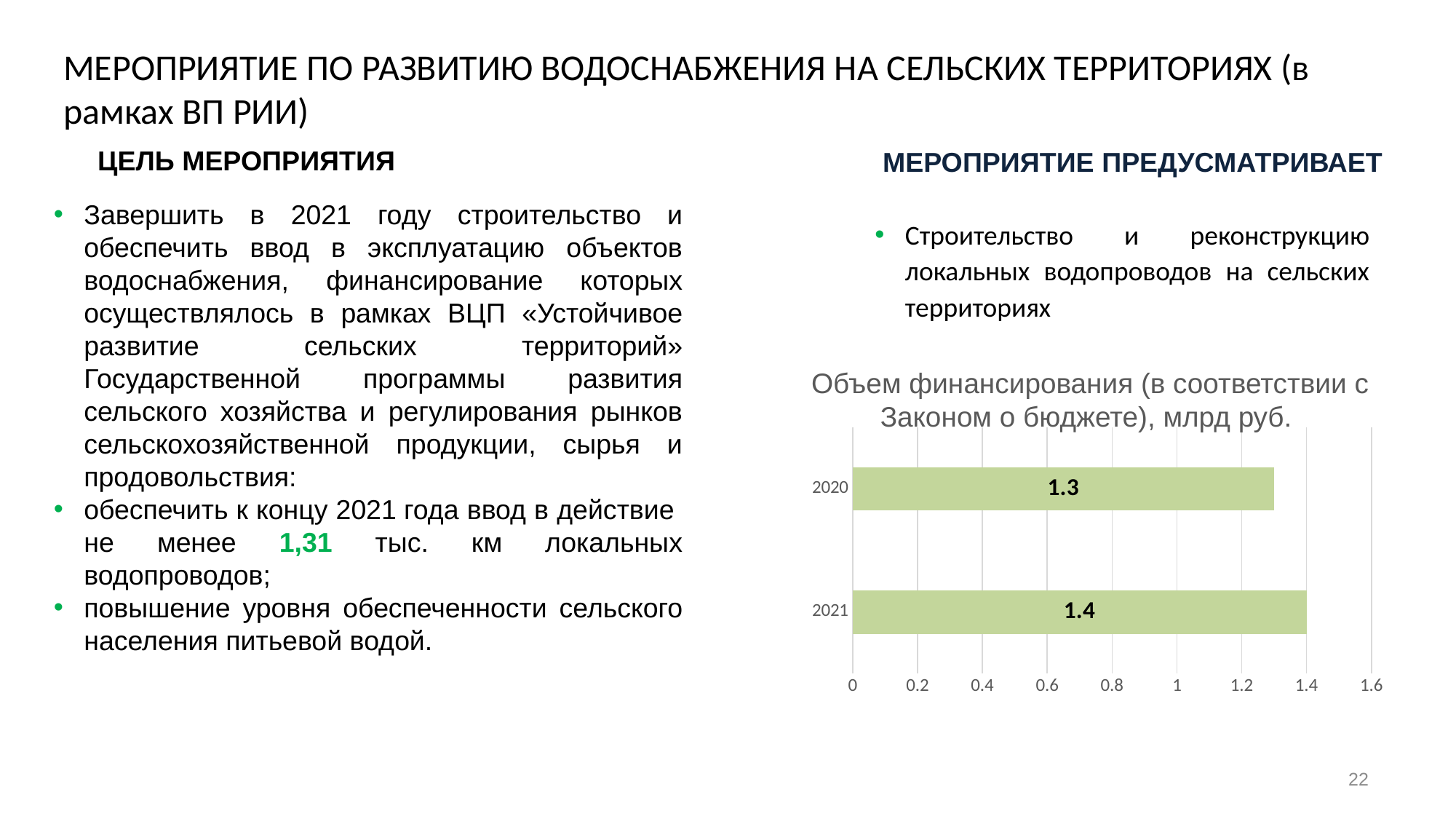

МЕРОПРИЯТИЕ ПО РАЗВИТИЮ ВОДОСНАБЖЕНИЯ НА СЕЛЬСКИХ ТЕРРИТОРИЯХ (в рамках ВП РИИ)
ЦЕЛЬ МЕРОПРИЯТИЯ
МЕРОПРИЯТИЕ ПРЕДУСМАТРИВАЕТ
Завершить в 2021 году строительство и обеспечить ввод в эксплуатацию объектов водоснабжения, финансирование которых осуществлялось в рамках ВЦП «Устойчивое развитие сельских территорий» Государственной программы развития сельского хозяйства и регулирования рынков сельскохозяйственной продукции, сырья и продовольствия:
обеспечить к концу 2021 года ввод в действие
не менее 1,31 тыс. км локальных водопроводов;
повышение уровня обеспеченности сельского населения питьевой водой.
Строительство и реконструкцию локальных водопроводов на сельских территориях
Объем финансирования (в соответствии с Законом о бюджете), млрд руб.

### Chart

| Category | Ряд 1 |
|---|---|
| 2021 | 1.4 |
| 2020 | 1.3 |

22